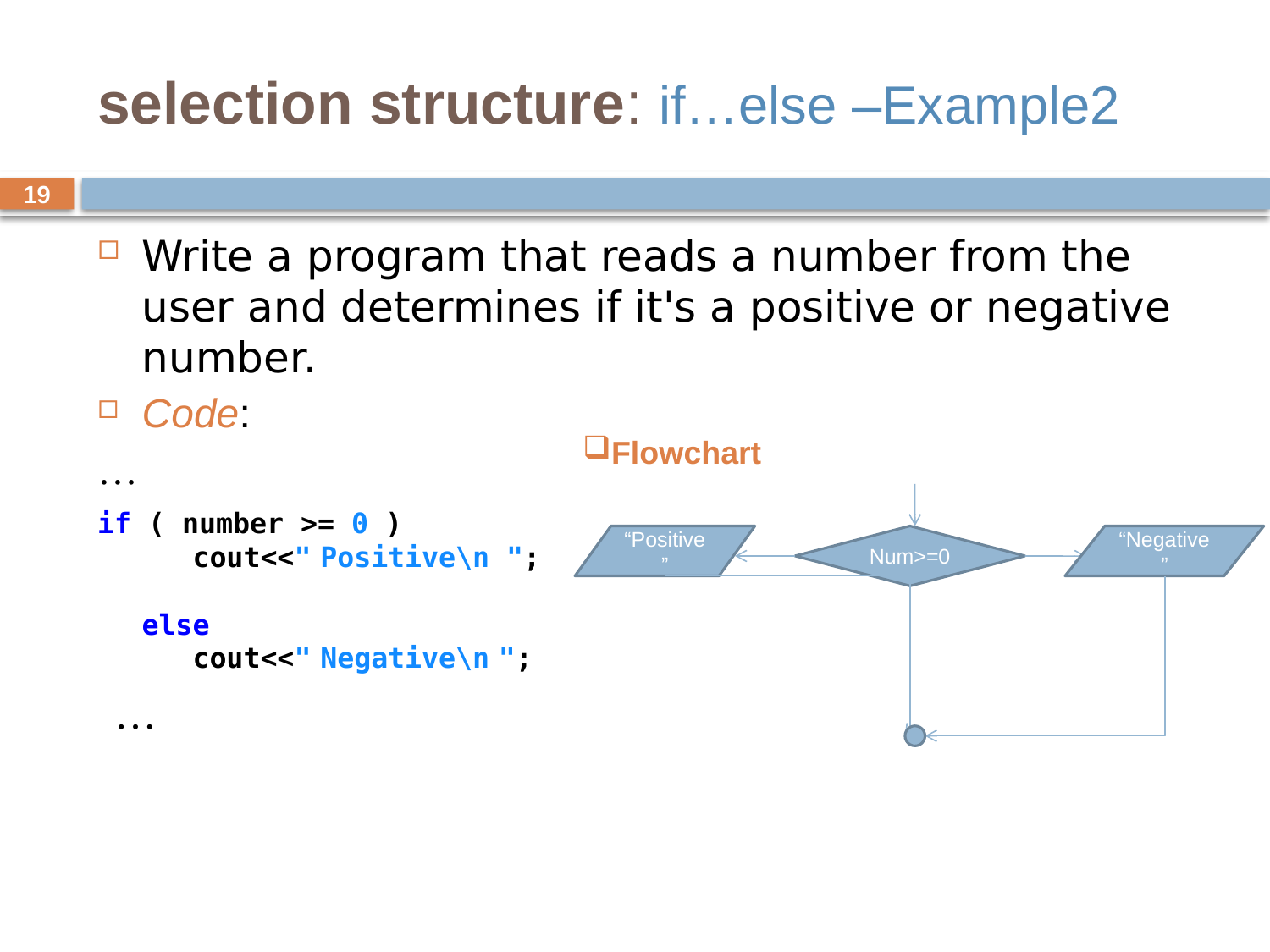

# selection structure: if…else –Example2
19
Write a program that reads a number from the user and determines if it's a positive or negative number.
Code:
…
if ( number >= 0 )
   cout<<" Positive\n ";
else
   cout<<" Negative\n ";
 …

Flowchart
“Positive”
Num>=0
“Negative”